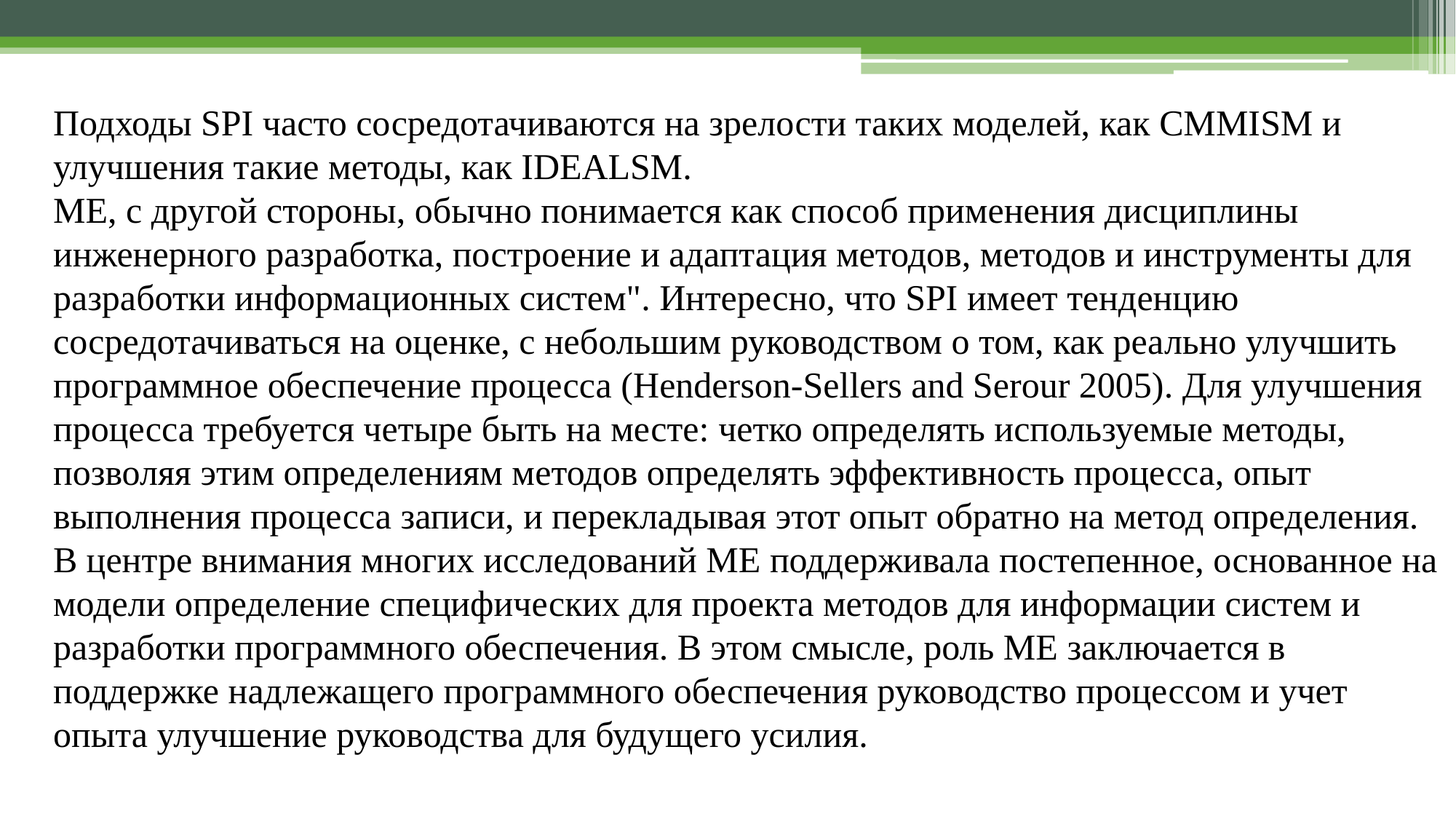

Подходы SPI часто сосредотачиваются на зрелости таких моделей, как CMMISM и улучшения такие методы, как IDEALSM.
ME, с другой стороны, обычно понимается как способ применения дисциплины инженерного разработка, построение и адаптация методов, методов и инструменты для разработки информационных систем". Интересно, что SPI имеет тенденцию сосредотачиваться на оценке, с небольшим руководством о том, как реально улучшить программное обеспечение процесса (Henderson-Sellers and Serour 2005). Для улучшения процесса требуется четыре быть на месте: четко определять используемые методы, позволяя этим определениям методов определять эффективность процесса, опыт выполнения процесса записи, и перекладывая этот опыт обратно на метод определения. В центре внимания многих исследований ME поддерживала постепенное, основанное на модели определение специфических для проекта методов для информации систем и разработки программного обеспечения. В этом смысле, роль ME заключается в поддержке надлежащего программного обеспечения руководство процессом и учет опыта улучшение руководства для будущего усилия.